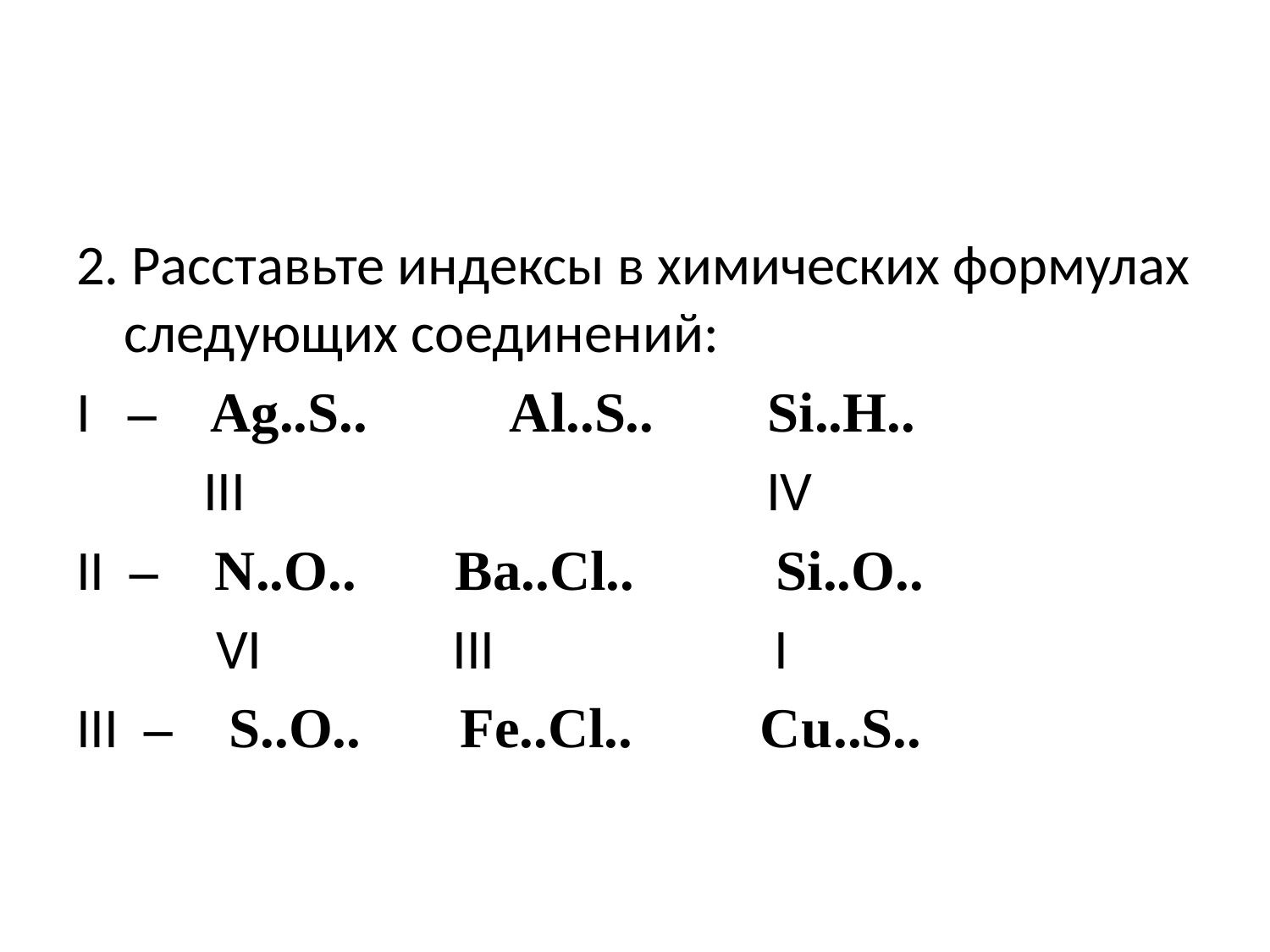

#
2. Расставьте индексы в химических формулах следующих соединений:
I   –    Ag..S..          Аl..S..        Si..H..
          III                                         IV
II  –    N..O..       Ba..Cl..          Si..O..
           VI               III                      I
III  –    S..O..       Fe..Cl..         Cu..S..